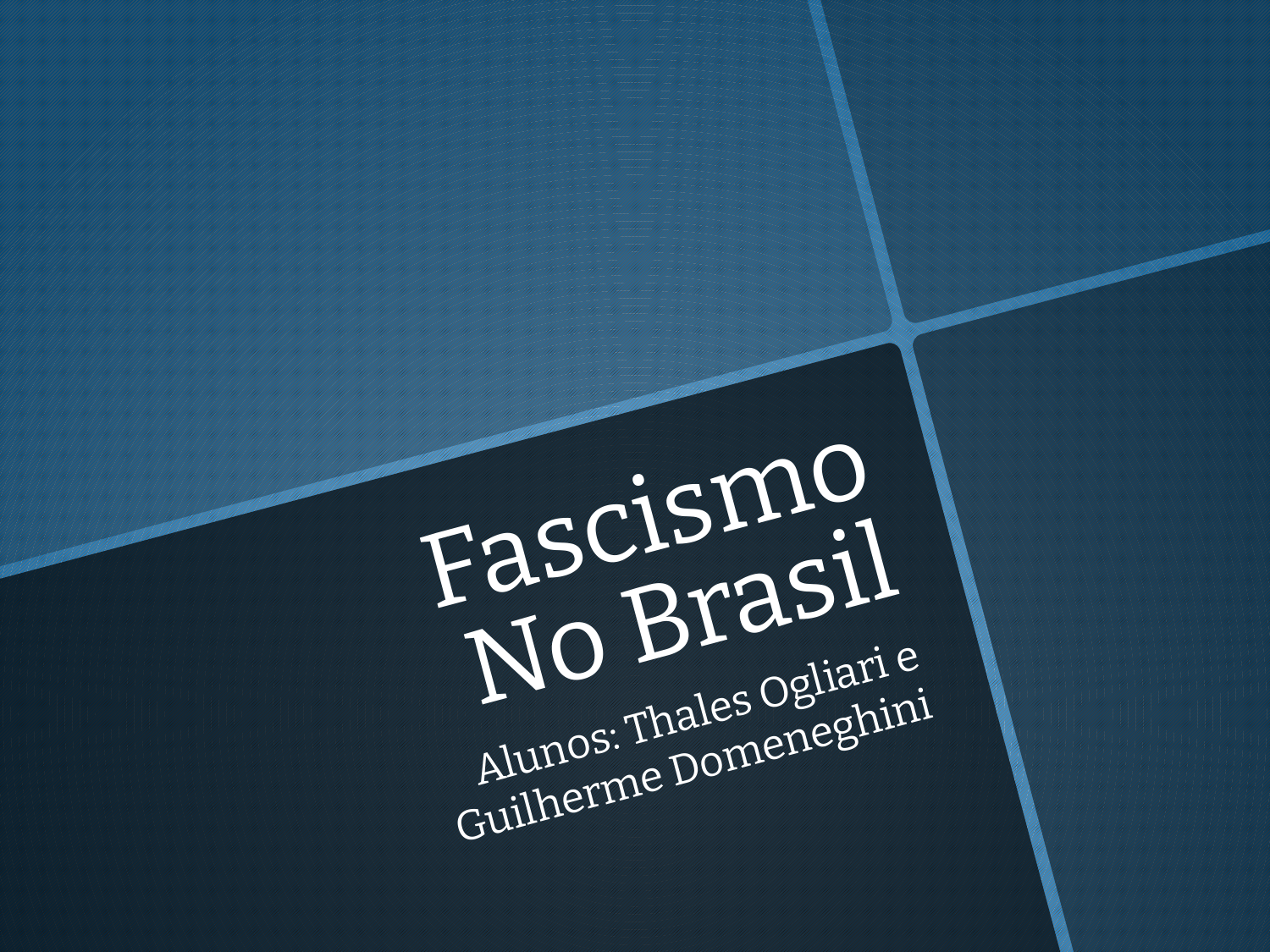

# Fascismo No Brasil
Alunos: Thales Ogliari e Guilherme Domeneghini